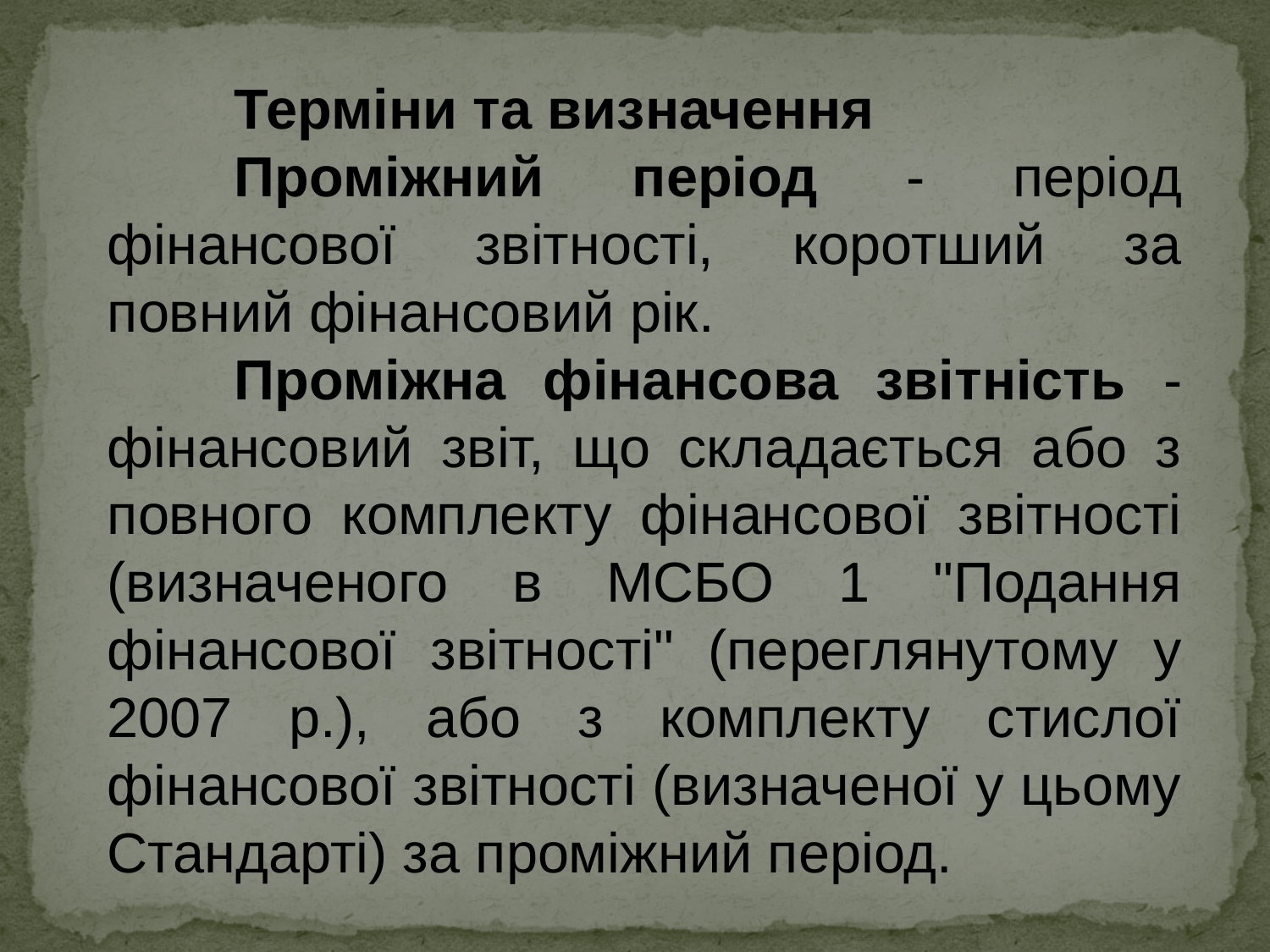

Терміни та визначення
	Проміжний період - період фінансової звітності, коротший за повний фінансовий рік.
	Проміжна фінансова звітність - фінансовий звіт, що складається або з повного комплекту фінансової звітності (визначеного в МСБО 1 "Подання фінансової звітності" (переглянутому у 2007 р.), або з комплекту стислої фінансової звітності (визначеної у цьому Стандарті) за проміжний період.